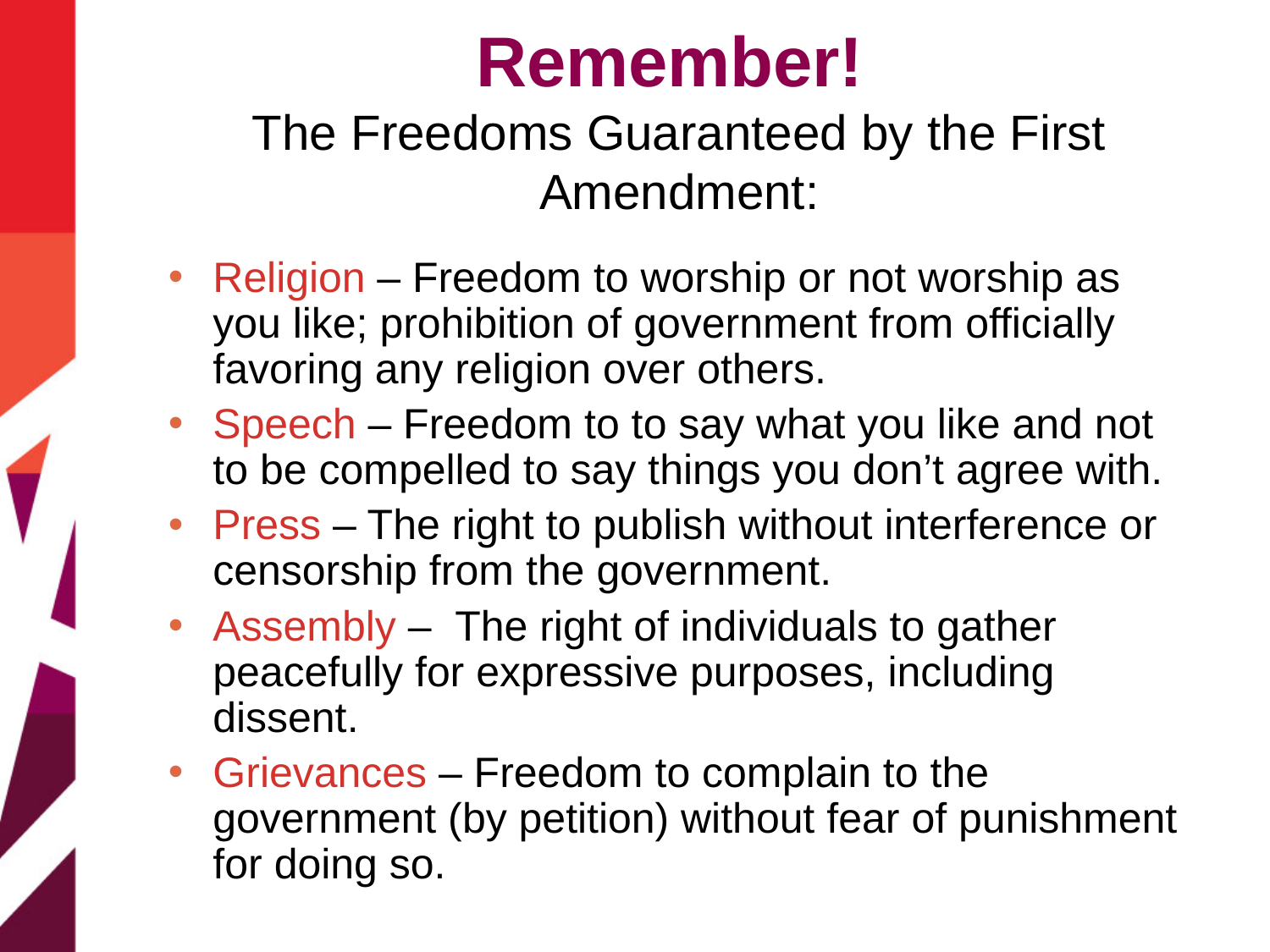

# Remember! The Freedoms Guaranteed by the First Amendment:
Religion – Freedom to worship or not worship as you like; prohibition of government from officially favoring any religion over others.
Speech – Freedom to to say what you like and not to be compelled to say things you don’t agree with.
Press – The right to publish without interference or censorship from the government.
Assembly –  The right of individuals to gather peacefully for expressive purposes, including dissent.
Grievances – Freedom to complain to the government (by petition) without fear of punishment for doing so.